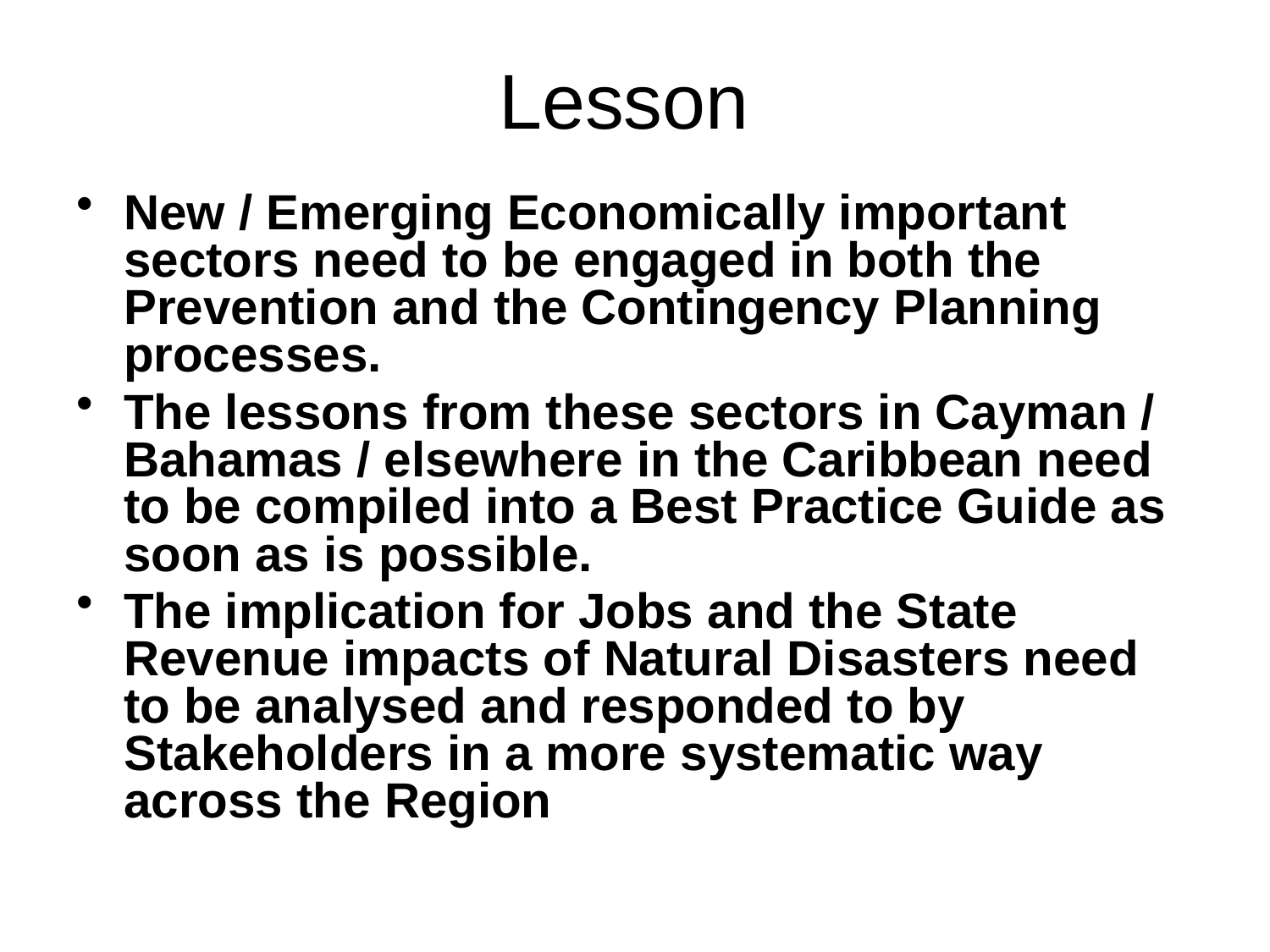

# Lesson

New / Emerging Economically important sectors need to be engaged in both the Prevention and the Contingency Planning processes.
The lessons from these sectors in Cayman / Bahamas / elsewhere in the Caribbean need to be compiled into a Best Practice Guide as soon as is possible.
The implication for Jobs and the State Revenue impacts of Natural Disasters need to be analysed and responded to by Stakeholders in a more systematic way across the Region